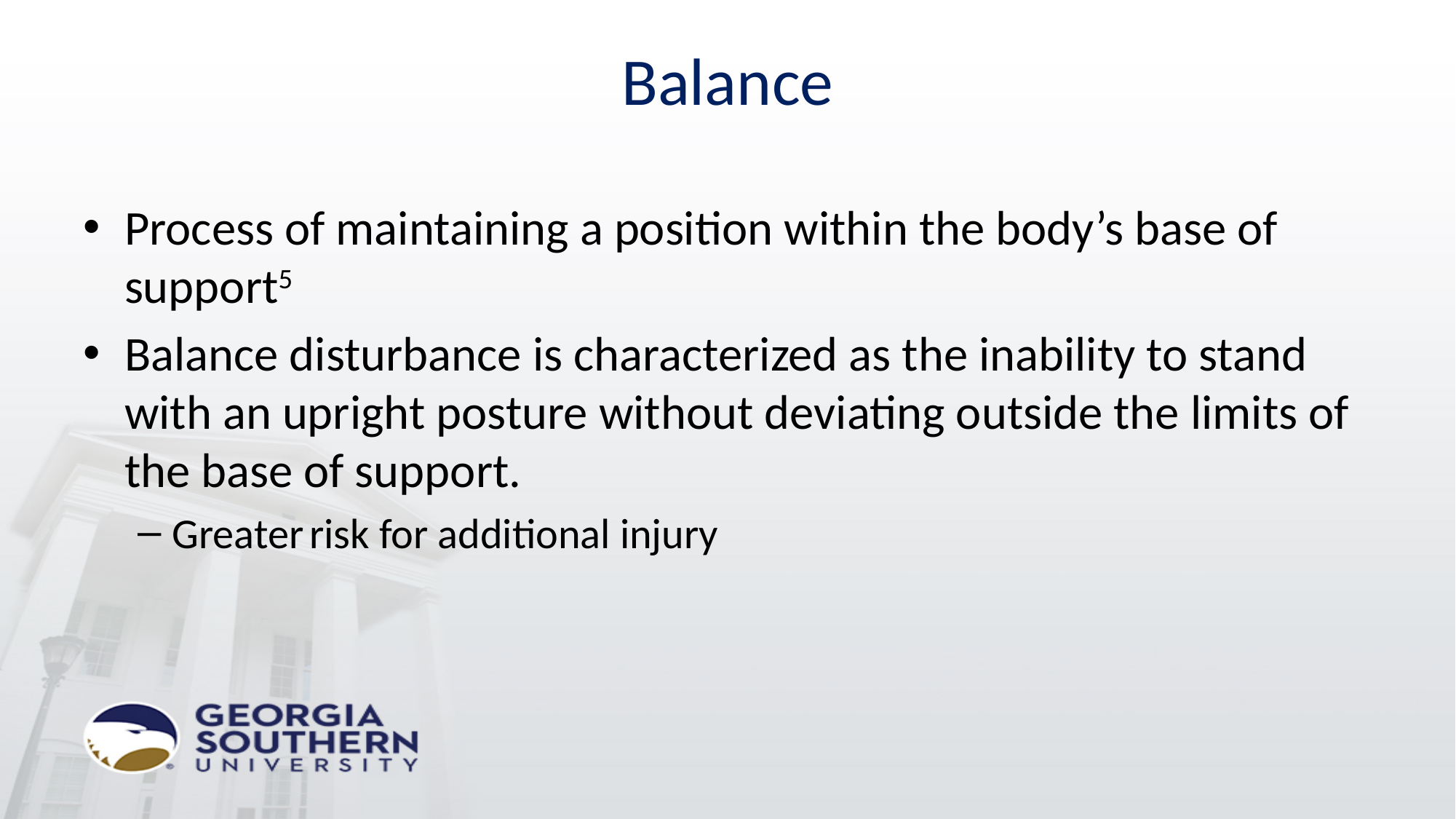

# Balance
Process of maintaining a position within the body’s base of support5
Balance disturbance is characterized as the inability to stand with an upright posture without deviating outside the limits of the base of support.
Greater risk for additional injury